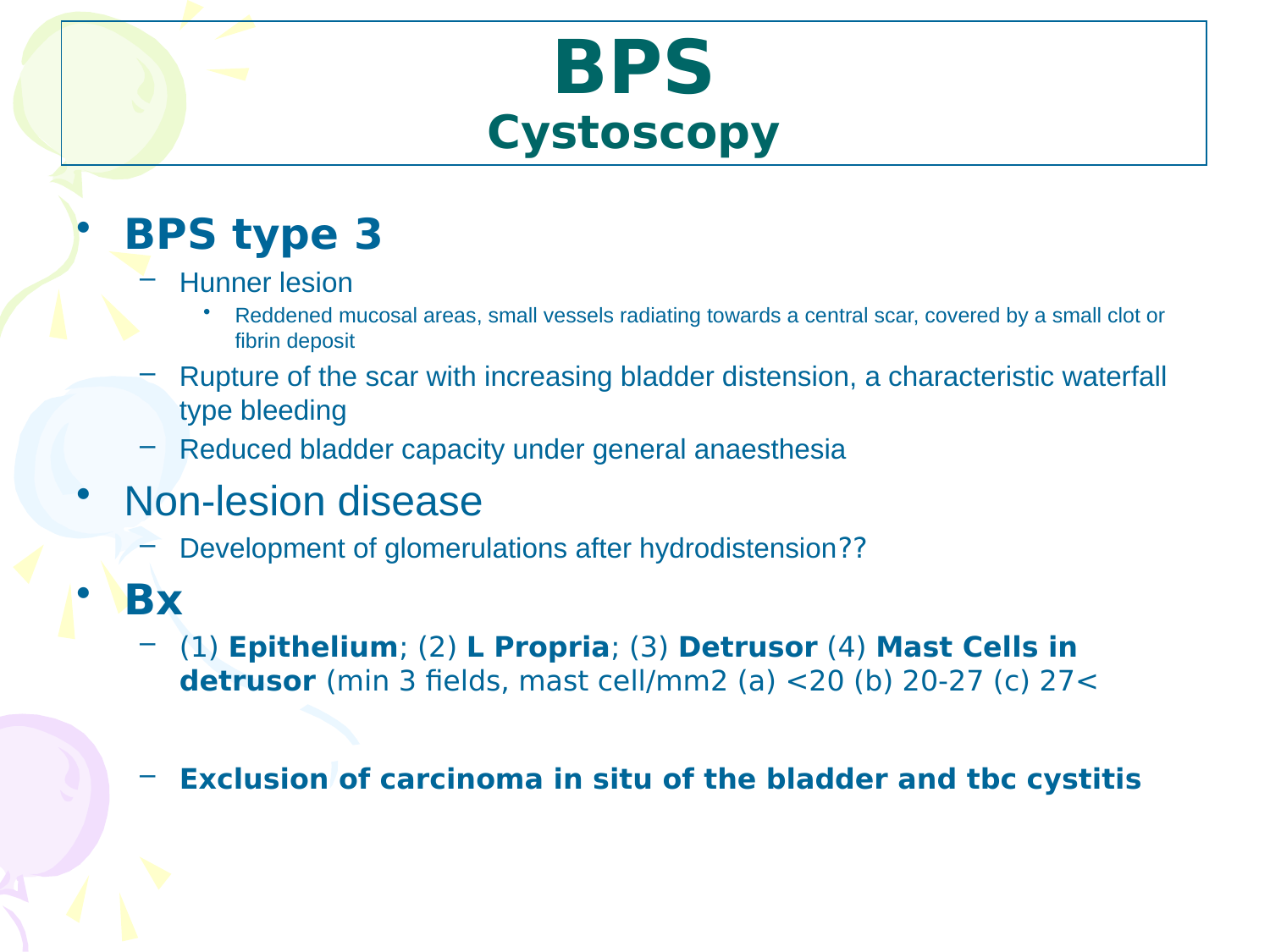

# BPS Cystoscopy
BPS type 3
Hunner lesion
Reddened mucosal areas, small vessels radiating towards a central scar, covered by a small clot or fibrin deposit
Rupture of the scar with increasing bladder distension, a characteristic waterfall type bleeding
Reduced bladder capacity under general anaesthesia
Non-lesion disease
Development of glomerulations after hydrodistension??
Bx
(1) Epithelium; (2) L Propria; (3) Detrusor (4) Mast Cells in detrusor (min 3 fields, mast cell/mm2 (a) <20 (b) 20-27 (c) 27<

Exclusion of carcinoma in situ of the bladder and tbc cystitis